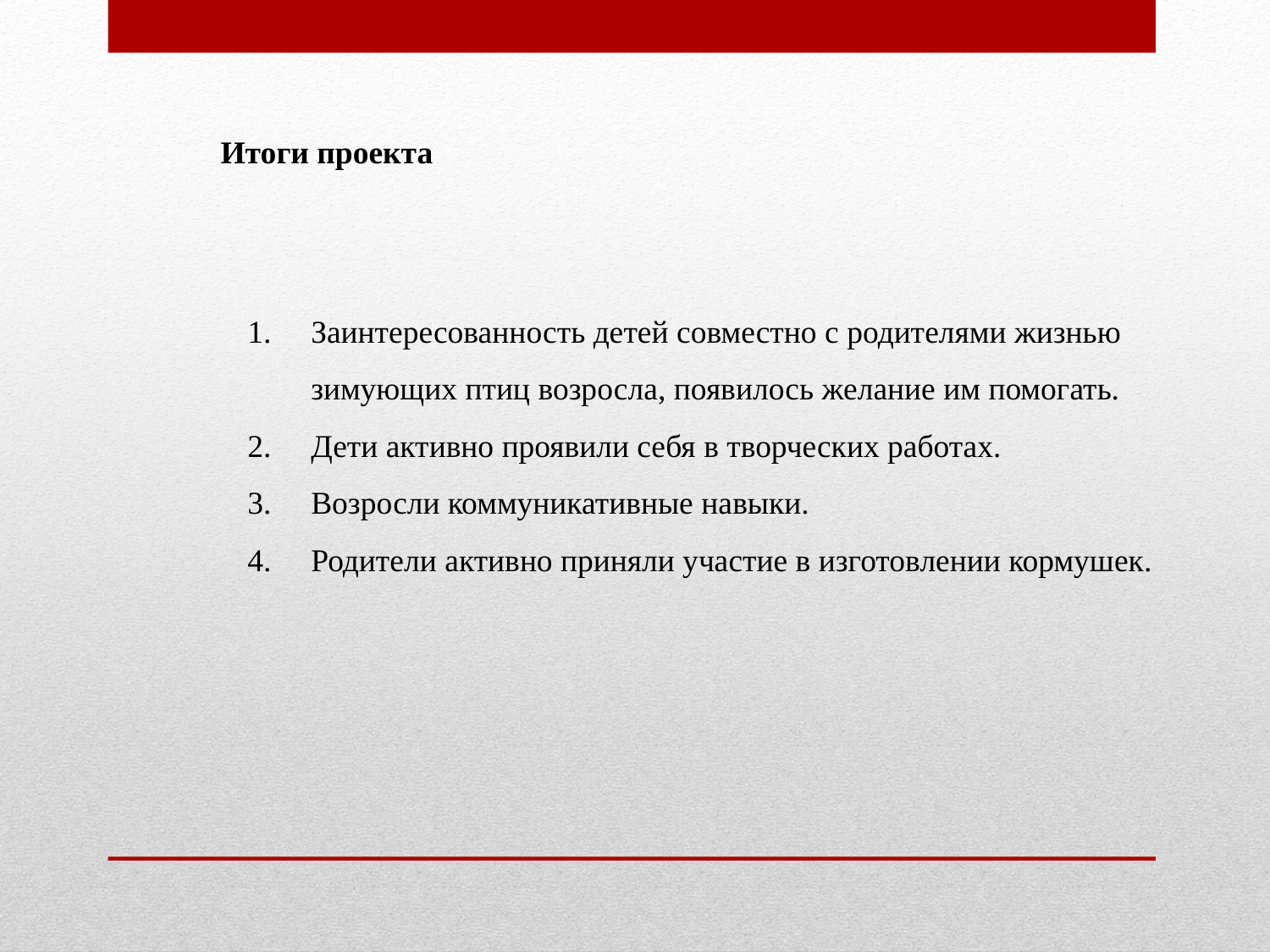

Итоги проекта
Заинтересованность детей совместно с родителями жизнью зимующих птиц возросла, появилось желание им помогать.
Дети активно проявили себя в творческих работах.
Возросли коммуникативные навыки.
Родители активно приняли участие в изготовлении кормушек.